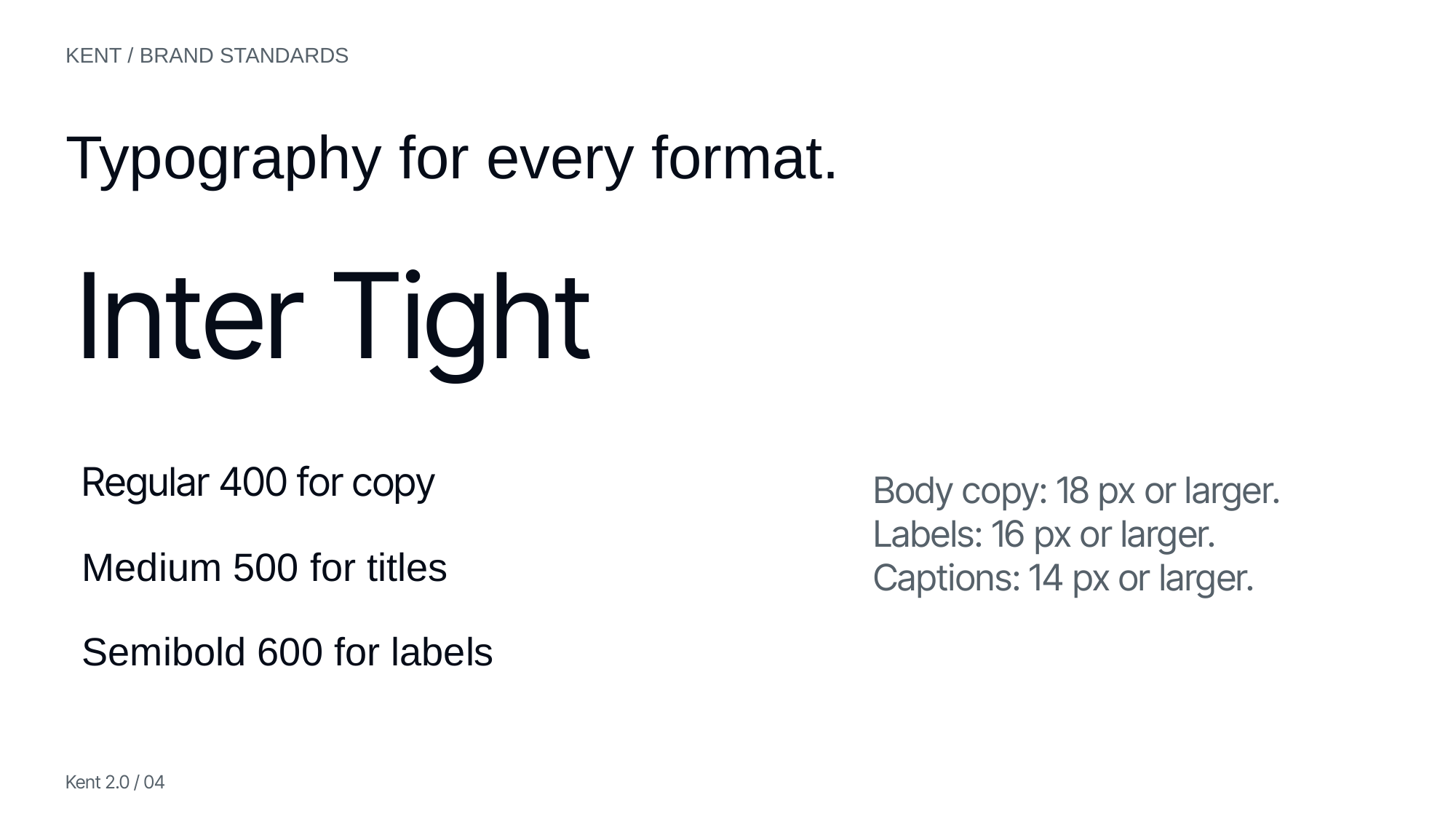

KENT / BRAND STANDARDS
Typography for every format.
Inter Tight
Body copy: 18 px or larger.
Labels: 16 px or larger.
Captions: 14 px or larger.
Regular 400 for copy
Medium 500 for titles
Semibold 600 for labels
Kent 2.0 / 04